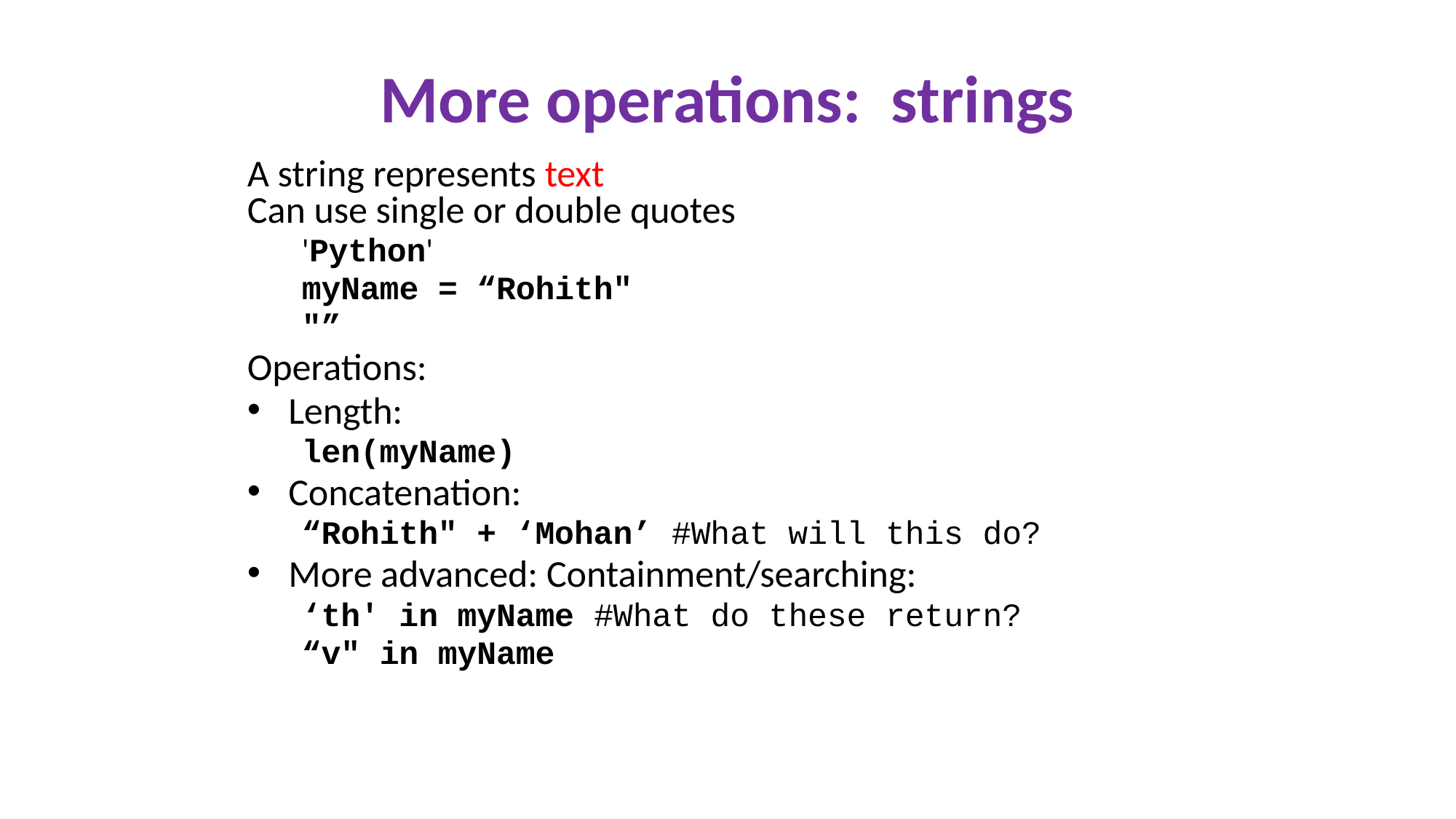

# More operations:  strings
A string represents text
Can use single or double quotes
'Python'
myName = “Rohith"
"”
Operations:
Length:
len(myName)
Concatenation:
“Rohith" + ‘Mohan’ #What will this do?
More advanced: Containment/searching:
‘th' in myName #What do these return?
“v" in myName